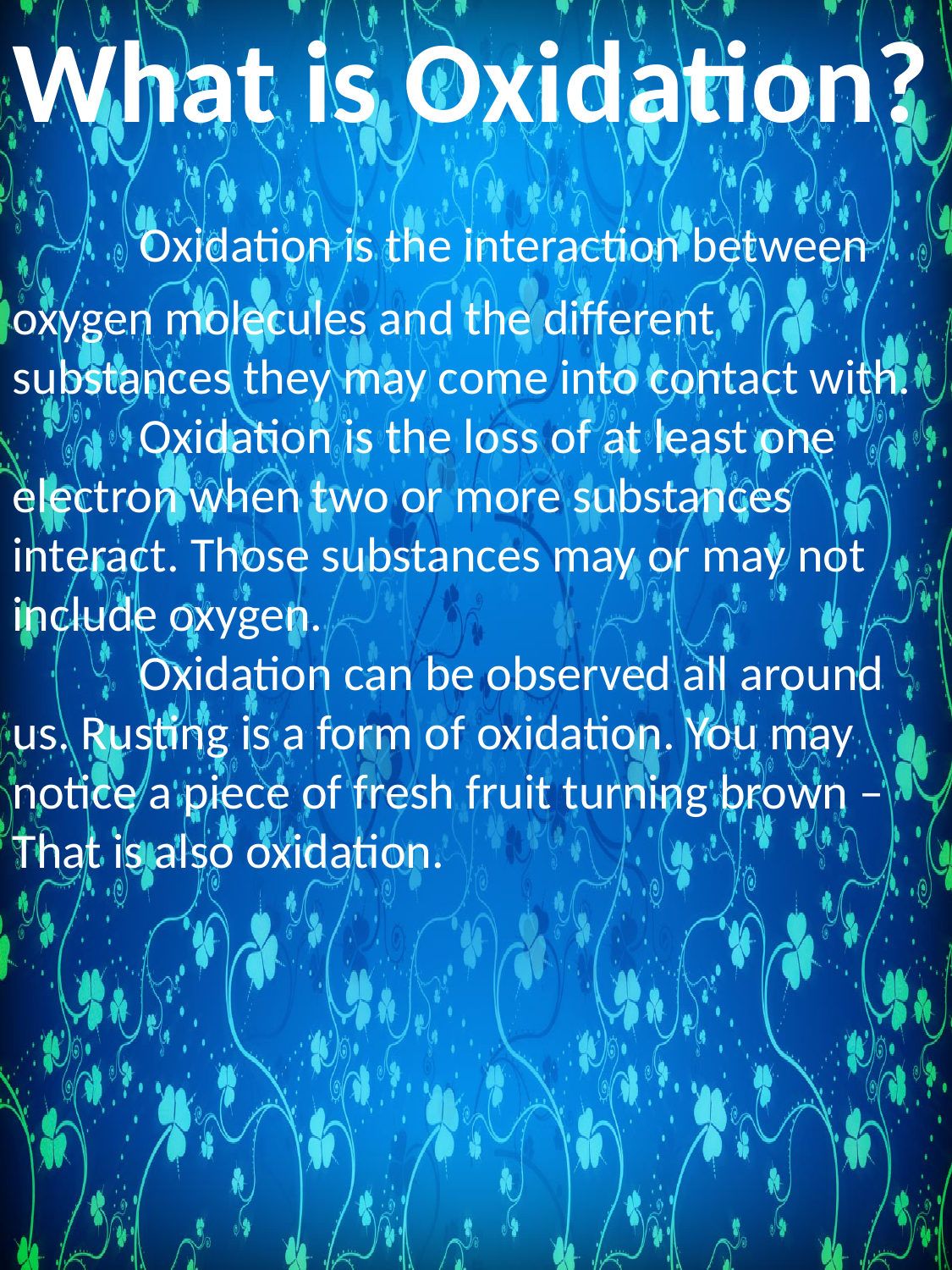

What is Oxidation?
	Oxidation is the interaction between oxygen molecules and the different substances they may come into contact with.
	Oxidation is the loss of at least one electron when two or more substances interact. Those substances may or may not include oxygen.
	Oxidation can be observed all around us. Rusting is a form of oxidation. You may notice a piece of fresh fruit turning brown – That is also oxidation.